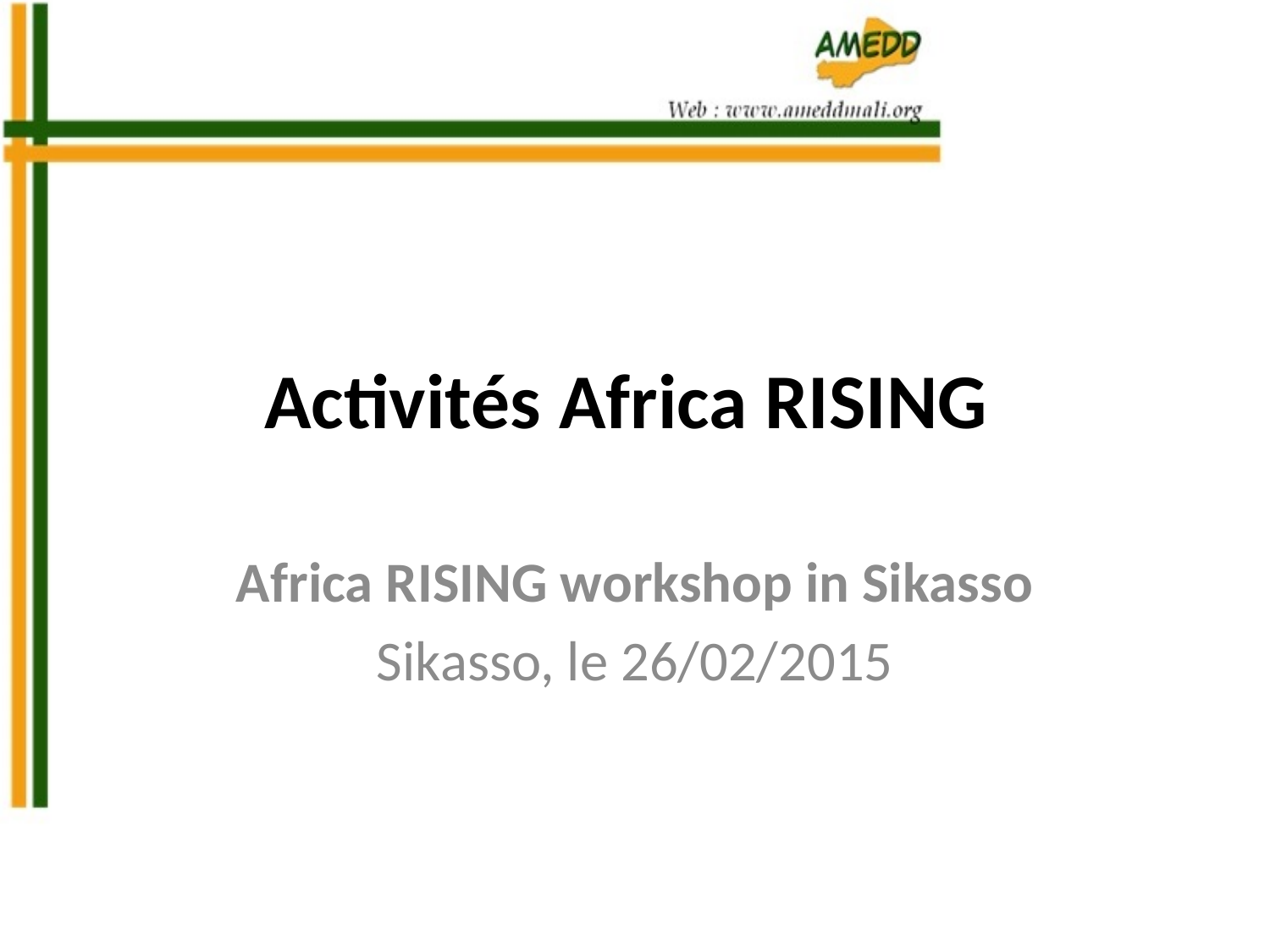

# Activités Africa RISING
Africa RISING workshop in Sikasso
Sikasso, le 26/02/2015